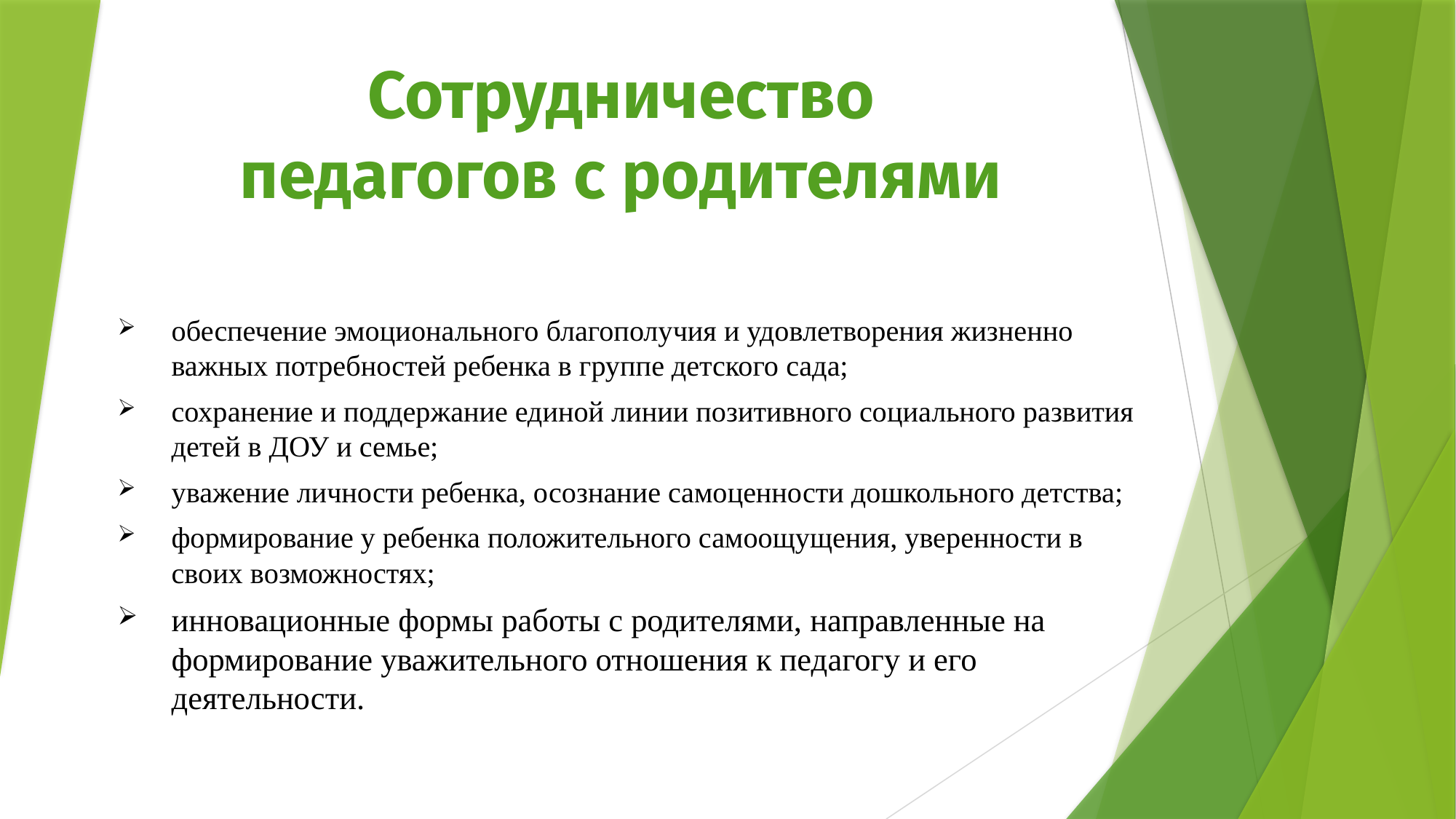

# Сотрудничество педагогов с родителями
обеспечение эмоционального благополучия и удовлетворения жизненно важных потребностей ребенка в группе детского сада;
сохранение и поддержание единой линии позитивного социального развития детей в ДОУ и семье;
уважение личности ребенка, осознание самоценности дошкольного детства;
формирование у ребенка положительного самоощущения, уверенности в своих возможностях;
инновационные формы работы с родителями, направленные на формирование уважительного отношения к педагогу и его деятельности.